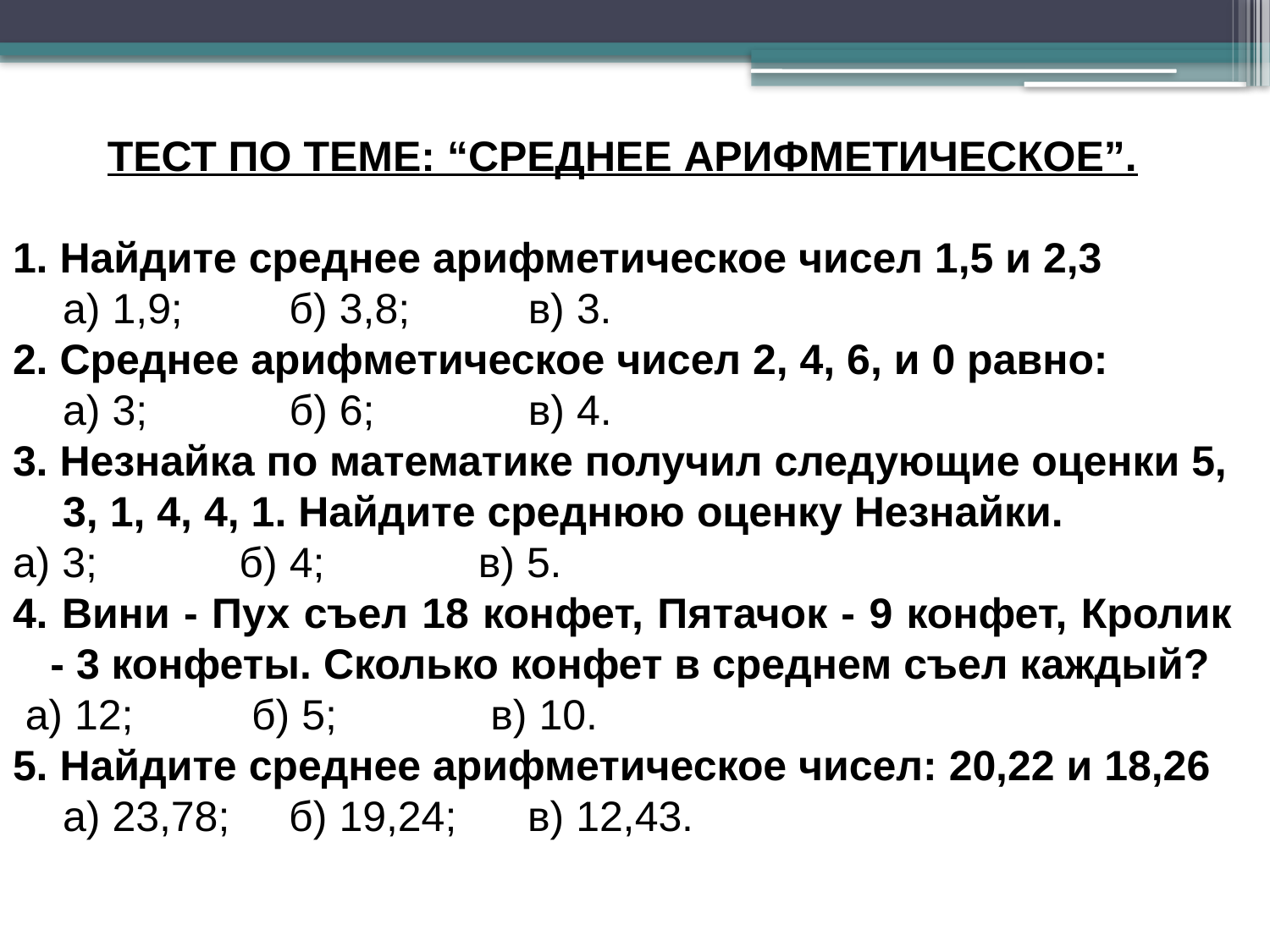

ТЕСТ ПО ТЕМЕ: “СРЕДНЕЕ АРИФМЕТИЧЕСКОЕ”.

1. Найдите среднее арифметическое чисел 1,5 и 2,3
а) 1,9;         б) 3,8;          в) 3.
2. Среднее арифметическое чисел 2, 4, 6, и 0 равно:
а) 3;            б) 6;             в) 4.
3. Незнайка по математике получил следующие оценки 5, 3, 1, 4, 4, 1. Найдите среднюю оценку Незнайки.
а) 3;            б) 4;             в) 5.
4. Вини - Пух съел 18 конфет, Пятачок - 9 конфет, Кролик - 3 конфеты. Сколько конфет в среднем съел каждый?
а) 12;          б) 5;             в) 10.
5. Найдите среднее арифметическое чисел: 20,22 и 18,26
а) 23,78;     б) 19,24;      в) 12,43.